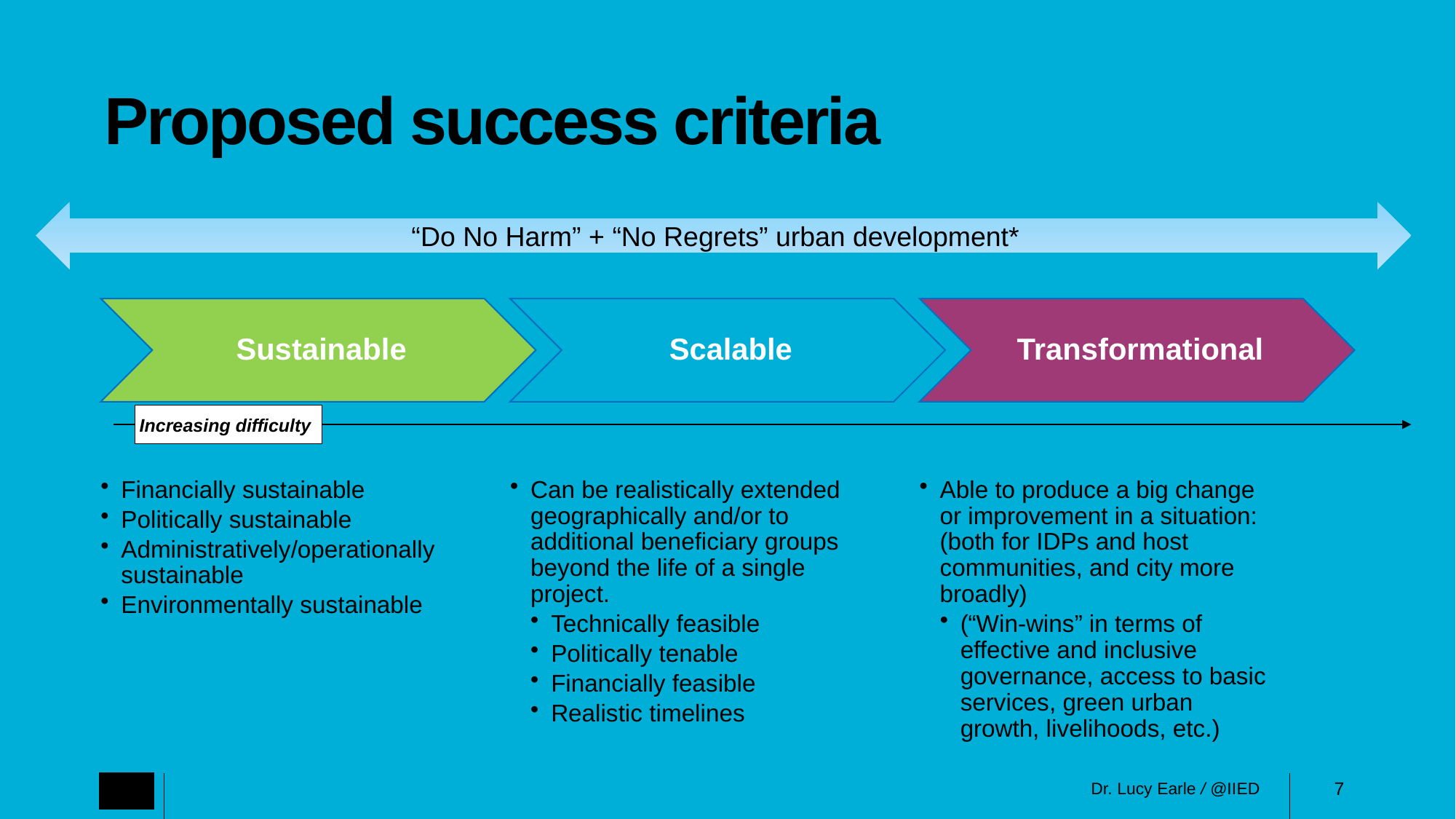

# Proposed success criteria
“Do No Harm” + “No Regrets” urban development*

Sustainable

Financially sustainable
Politically sustainable
Administratively/operationally sustainable
Environmentally sustainable
Scalable

Can be realistically extended geographically and/or to additional beneficiary groups beyond the life of a single project.
Technically feasible
Politically tenable
Financially feasible
Realistic timelines
Transformational

Able to produce a big change or improvement in a situation: (both for IDPs and host communities, and city more broadly)
(“Win-wins” in terms of effective and inclusive governance, access to basic services, green urban growth, livelihoods, etc.)

Increasing difficulty
7